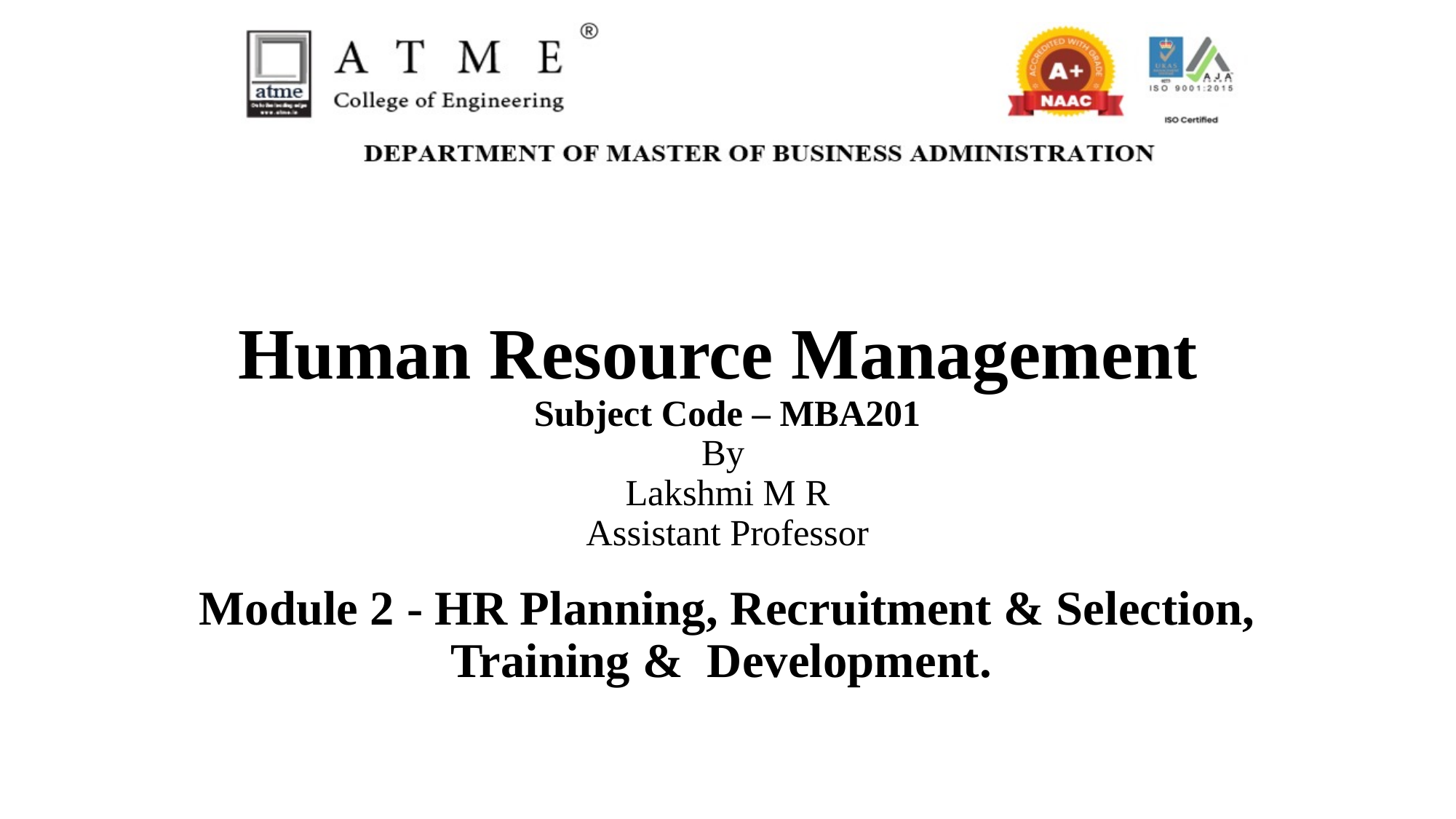

# Human Resource Management Subject Code – MBA201 By Lakshmi M R Assistant Professor
Module 2 - HR Planning, Recruitment & Selection, Training &  Development.